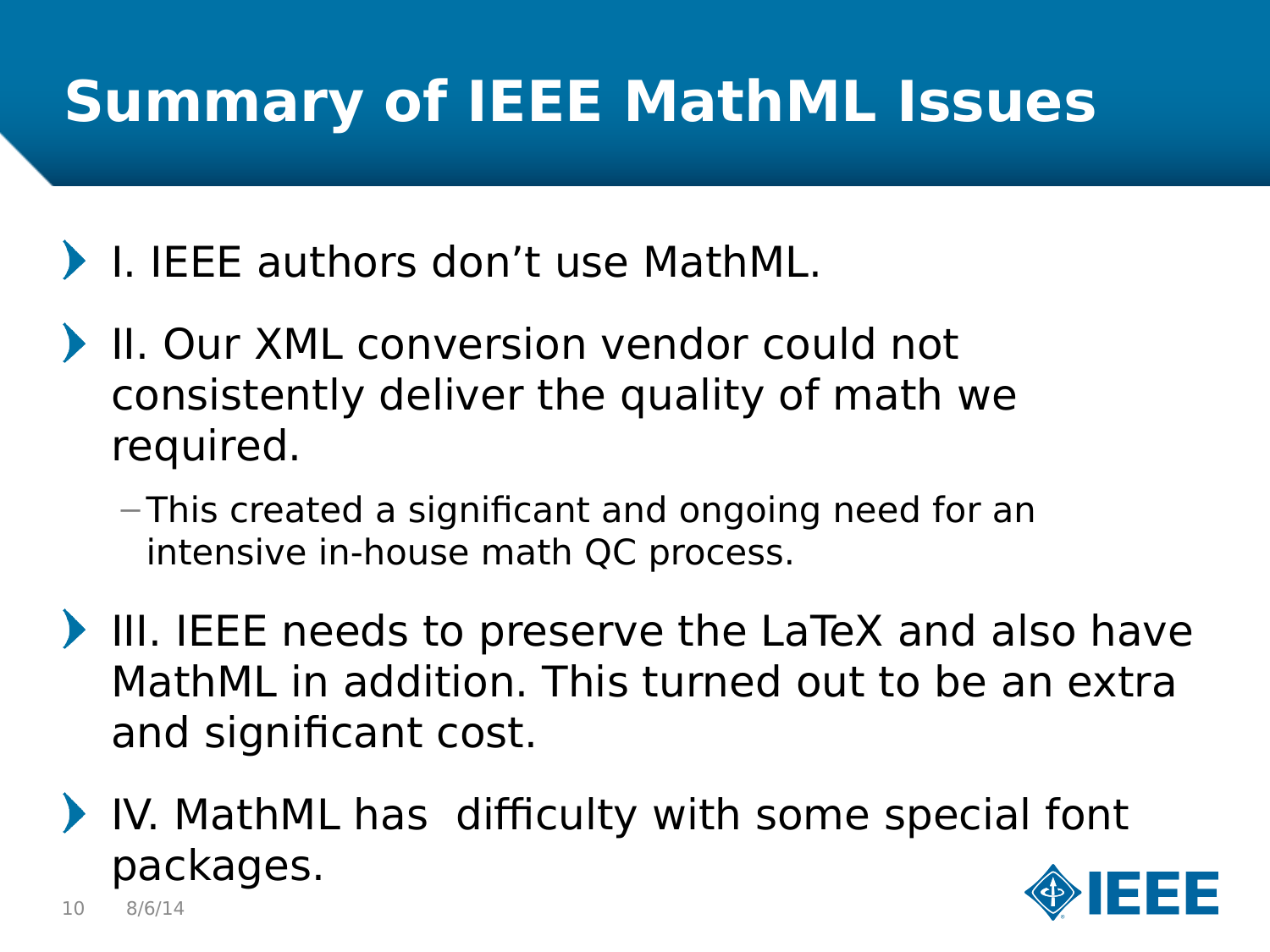

# Summary of IEEE MathML Issues
I. IEEE authors don’t use MathML.
II. Our XML conversion vendor could not consistently deliver the quality of math we required.
This created a significant and ongoing need for an intensive in-house math QC process.
III. IEEE needs to preserve the LaTeX and also have MathML in addition. This turned out to be an extra and significant cost.
IV. MathML has  difficulty with some special font packages.
10
 8/6/14